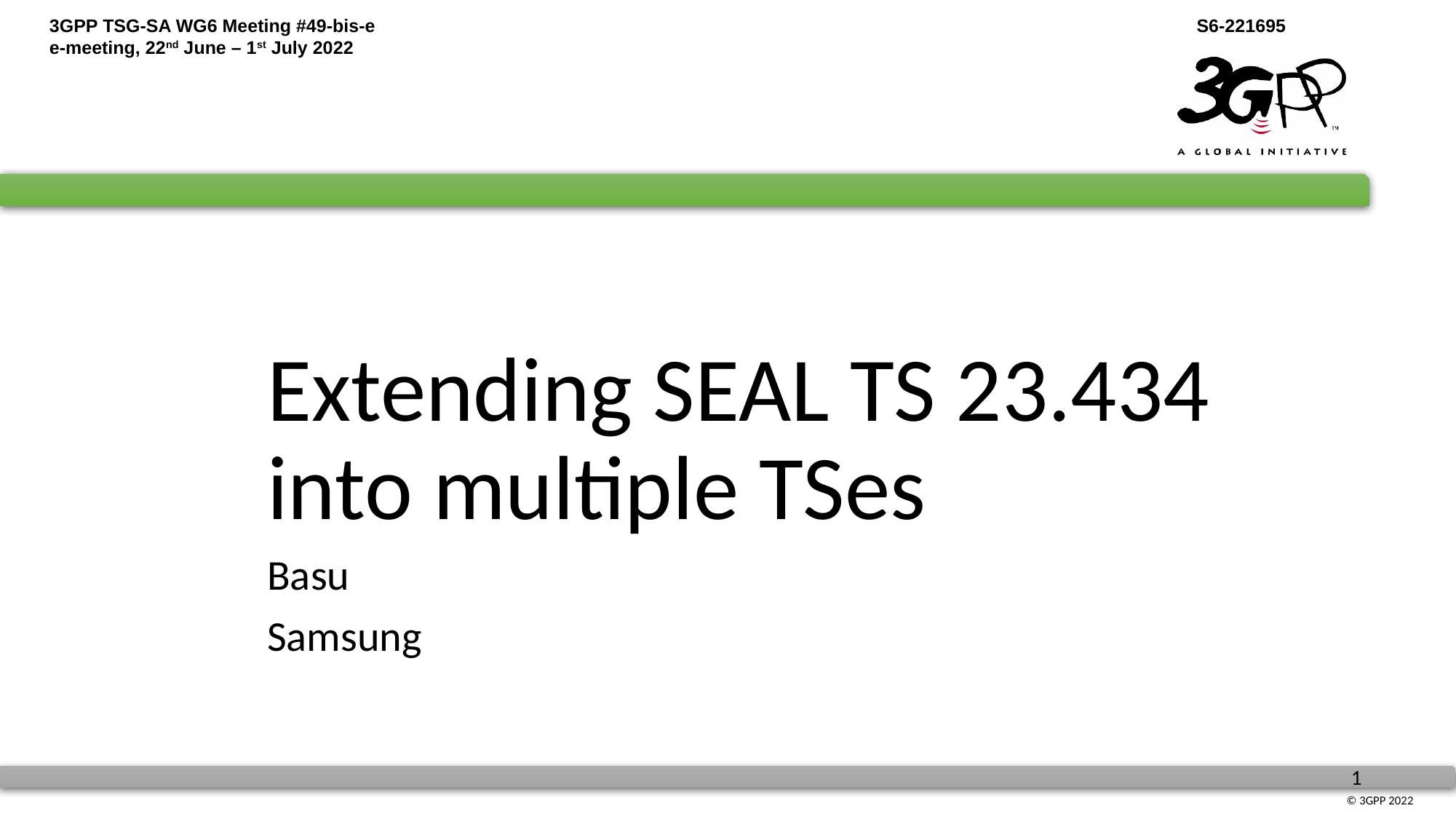

# Extending SEAL TS 23.434 into multiple TSes
Basu
Samsung